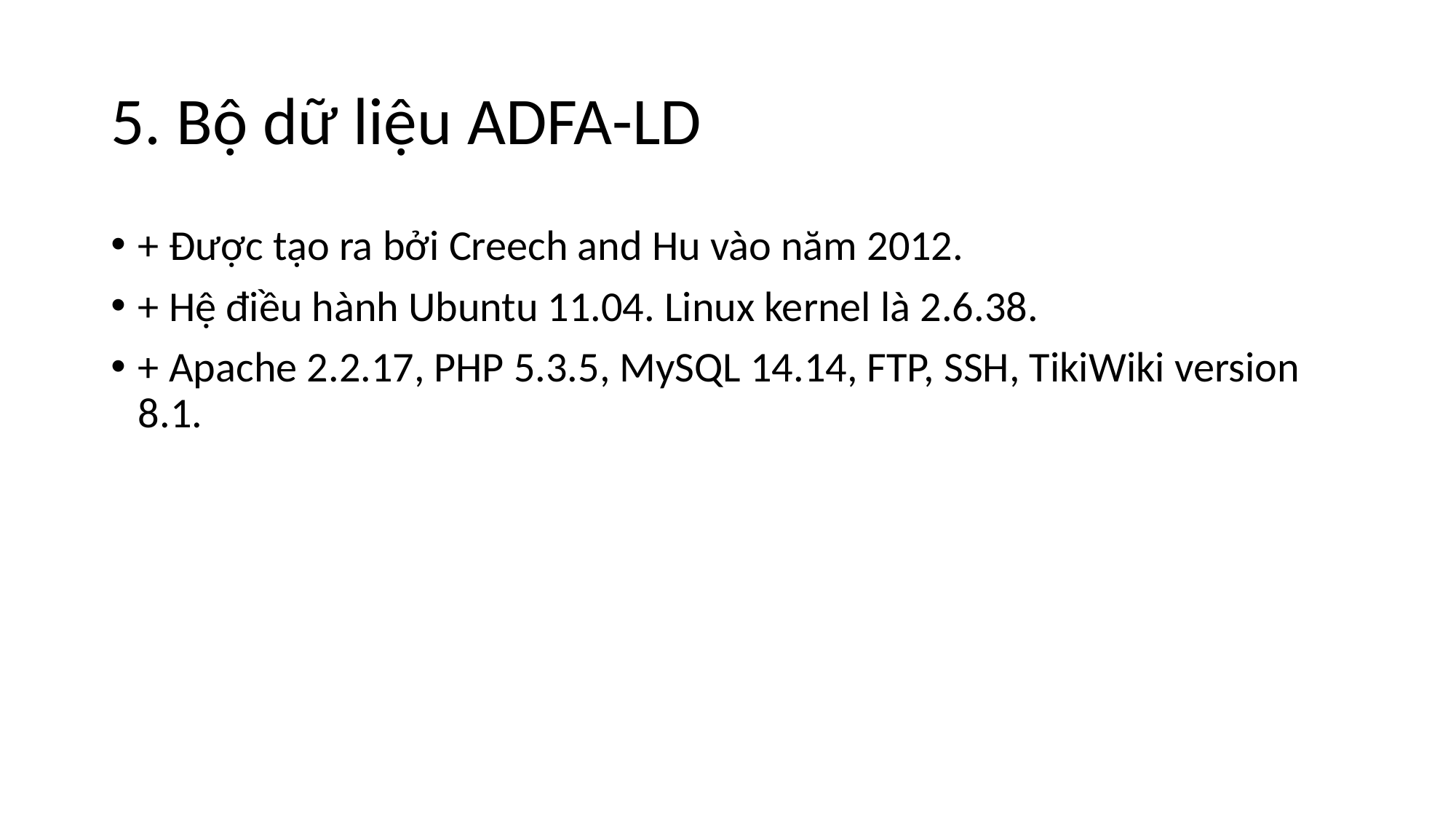

# 5. Bộ dữ liệu ADFA-LD
+ Được tạo ra bởi Creech and Hu vào năm 2012.
+ Hệ điều hành Ubuntu 11.04. Linux kernel là 2.6.38.
+ Apache 2.2.17, PHP 5.3.5, MySQL 14.14, FTP, SSH, TikiWiki version 8.1.